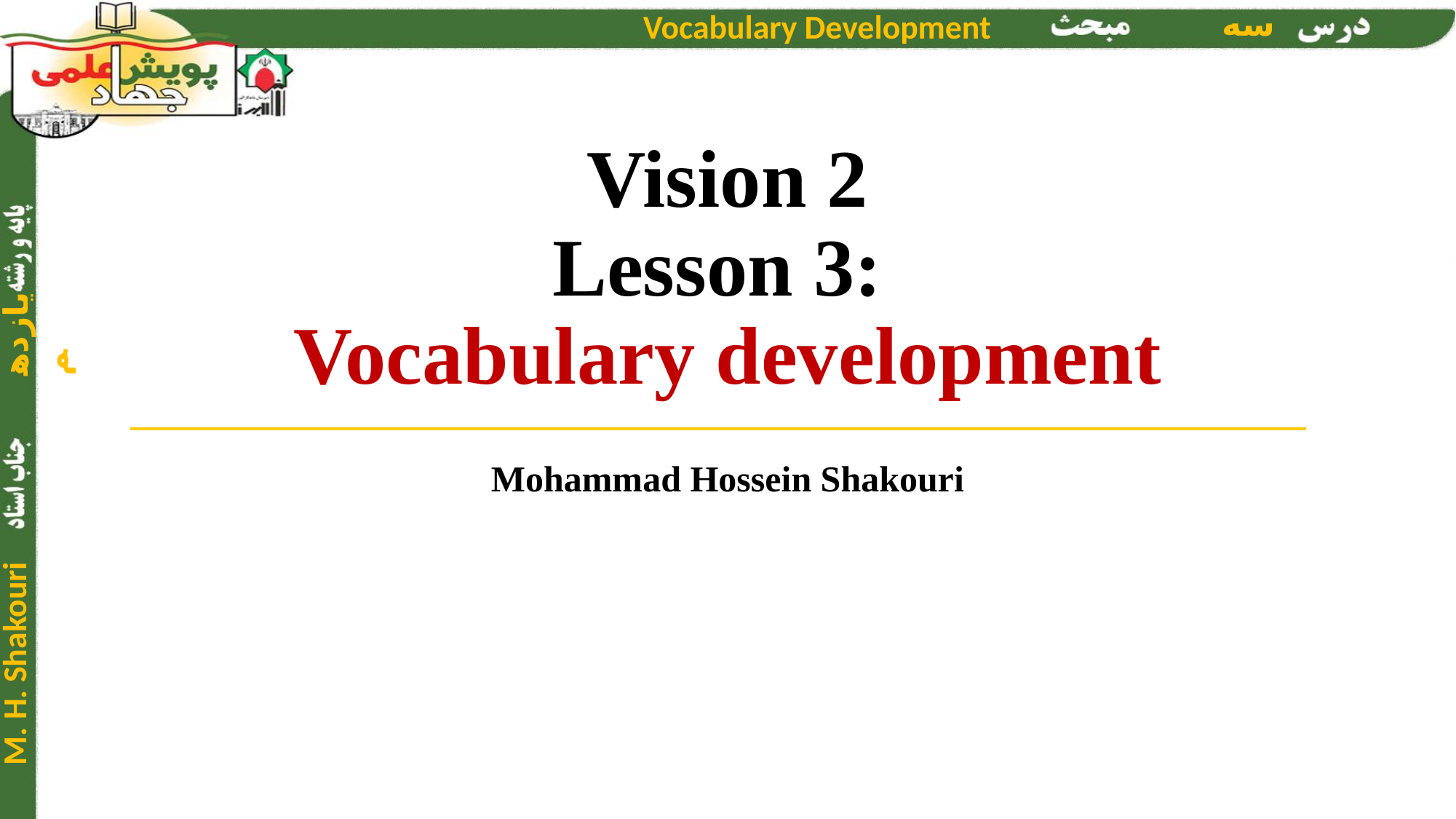

# Vision 2 Lesson 3: Vocabulary development
Mohammad Hossein Shakouri